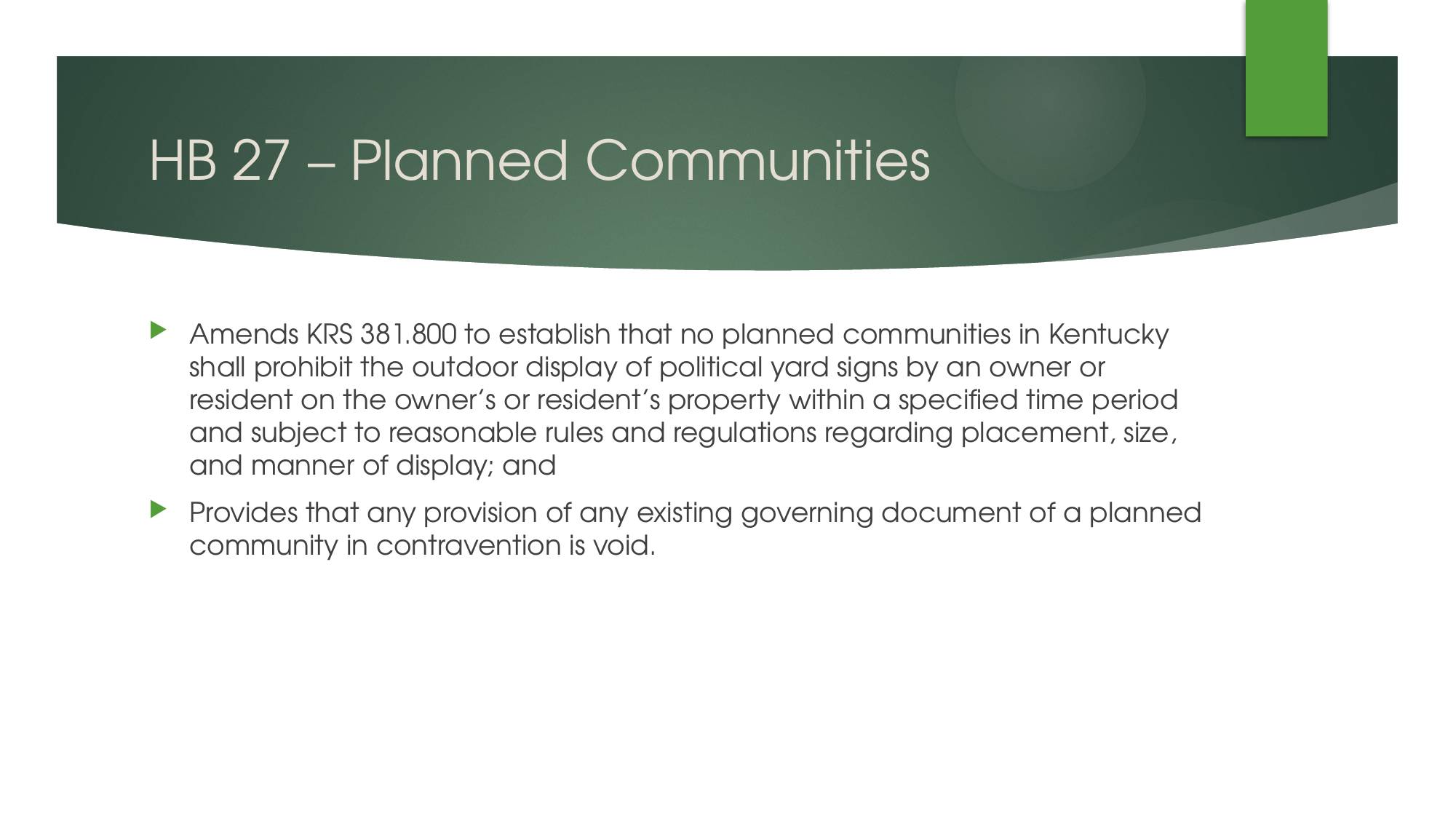

# HB 27 – Planned Communities
Amends KRS 381.800 to establish that no planned communities in Kentucky shall prohibit the outdoor display of political yard signs by an owner or resident on the owner’s or resident’s property within a specified time period and subject to reasonable rules and regulations regarding placement, size, and manner of display; and
Provides that any provision of any existing governing document of a planned community in contravention is void.